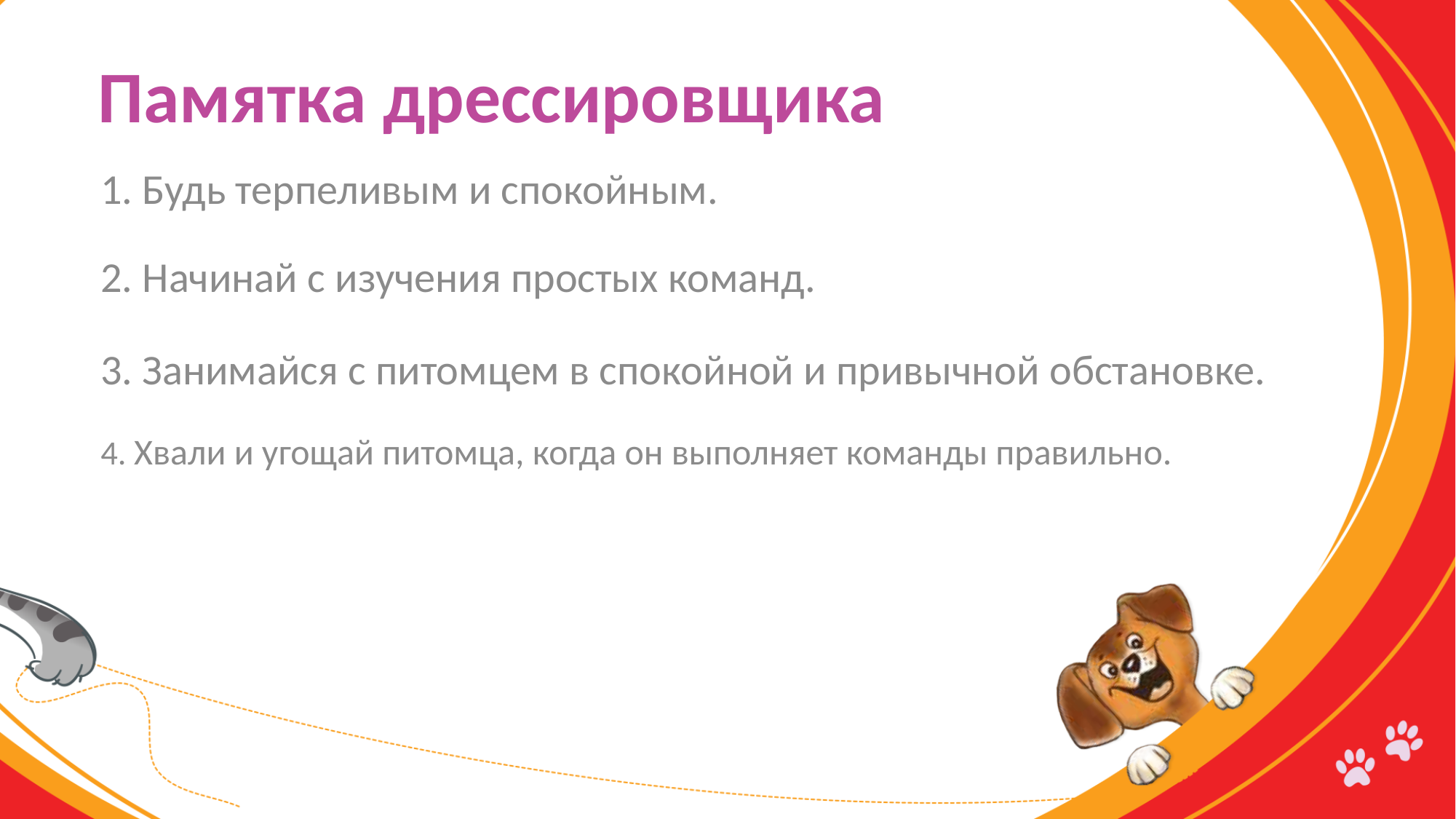

# Памятка дрессировщика
1. Будь терпеливым и спокойным.
2. Начинай с изучения простых команд.
3. Занимайся с питомцем в спокойной и привычной обстановке.
4. Хвали и угощай питомца, когда он выполняет команды правильно.